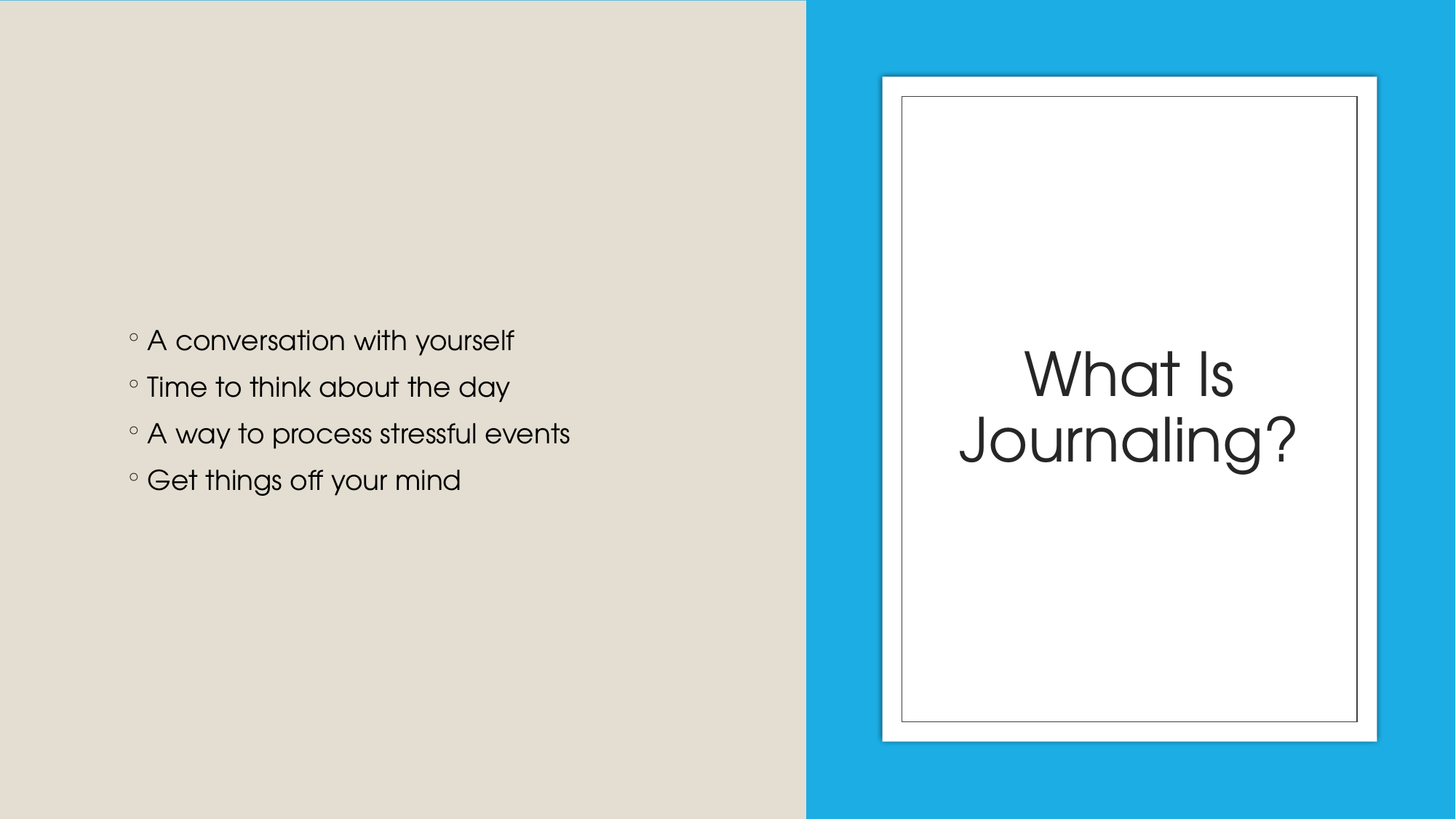

A conversation with yourself
Time to think about the day
A way to process stressful events
Get things off your mind
# What Is Journaling?